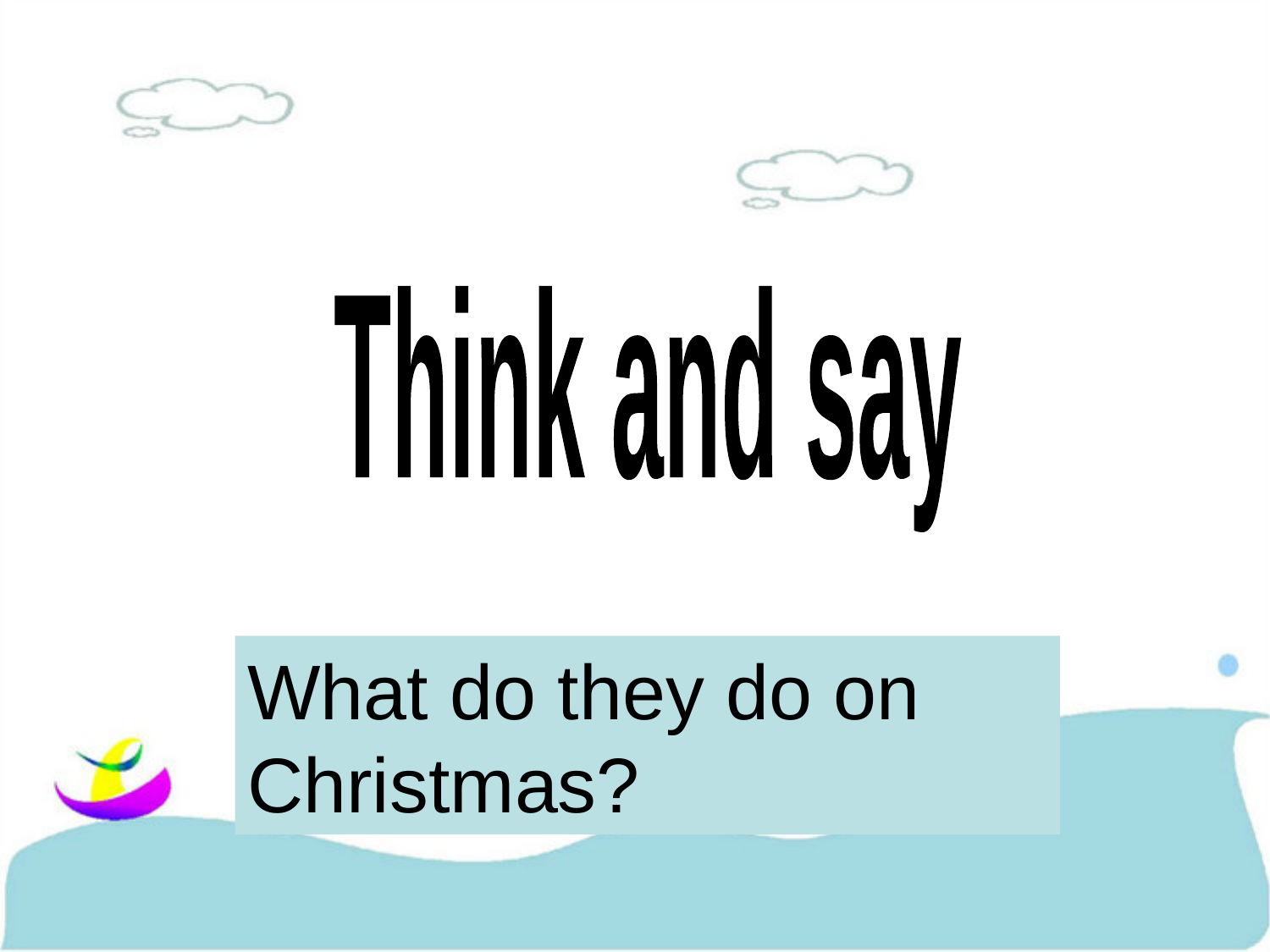

Think and say
What do they do on Christmas?